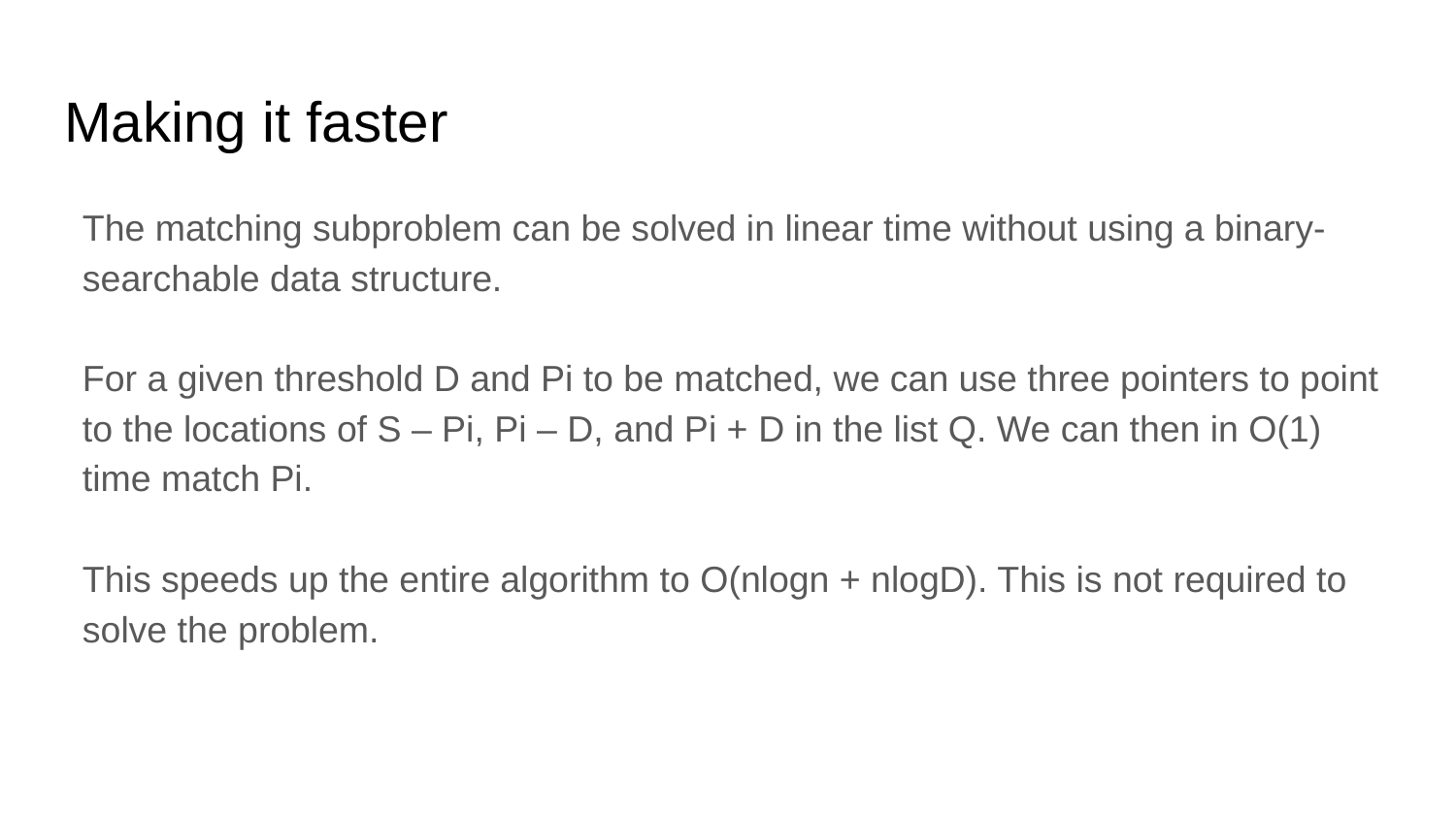

# Making it faster
The matching subproblem can be solved in linear time without using a binary-searchable data structure.

For a given threshold D and Pi to be matched, we can use three pointers to point to the locations of S – Pi, Pi – D, and Pi + D in the list Q. We can then in O(1) time match Pi.

This speeds up the entire algorithm to O(nlogn + nlogD). This is not required to solve the problem.